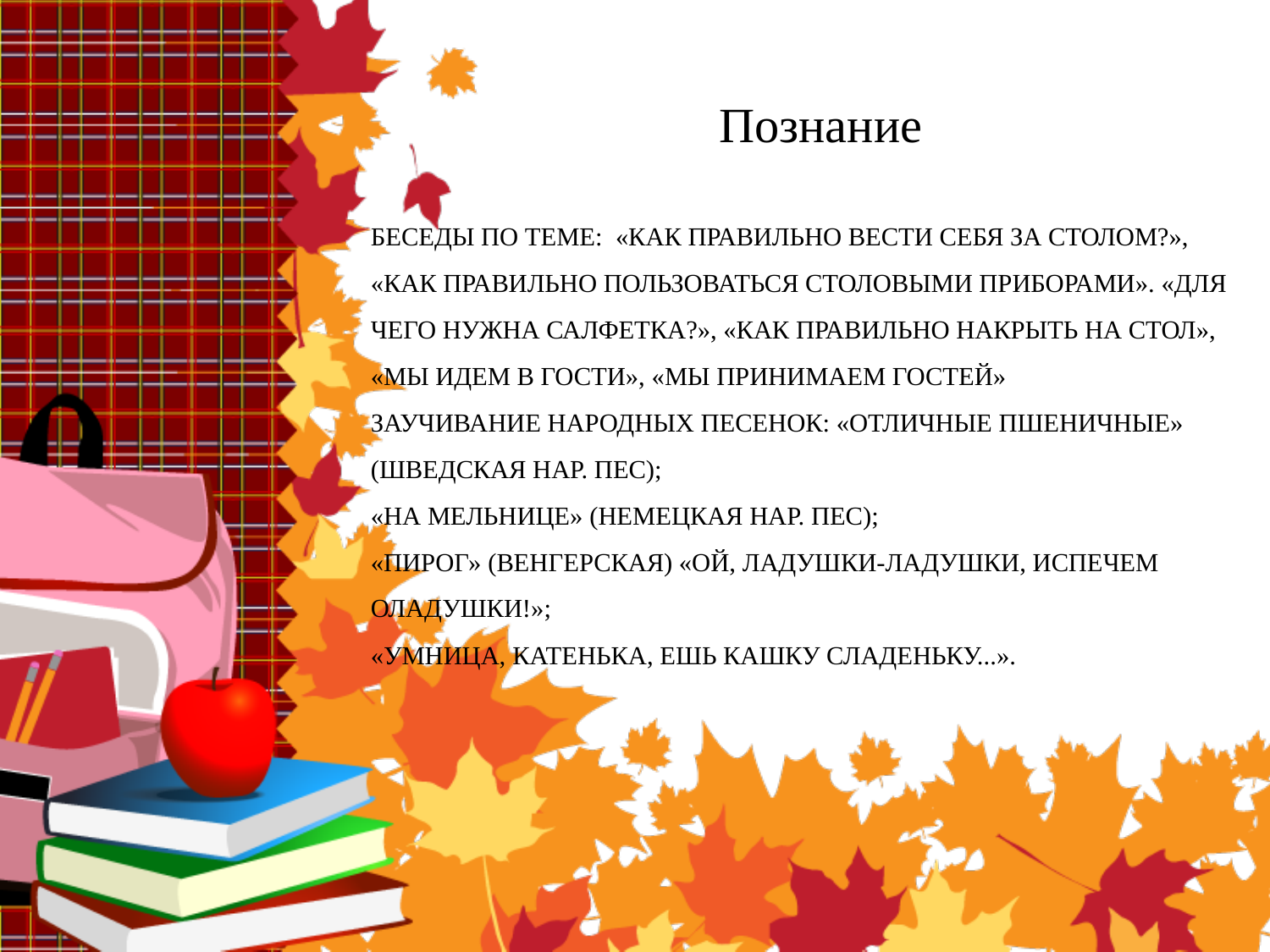

Познание
# Беседы по теме:  «Как правильно вести себя за столом?», «Как правильно пользоваться столовыми приборами». «для чего нужна салфетка?», «Как правильно накрыть на стол», «мы идем в гости», «мы принимаем гостей» Заучивание народных песенок: «Отличные пшеничные» (шведская нар. пес); «На мельнице» (немецкая нар. пес); «Пирог» (венгерская) «Ой, ладушки-ладушки, испечем оладушки!»; «Умница, Катенька, ешь кашку сладеньку...».